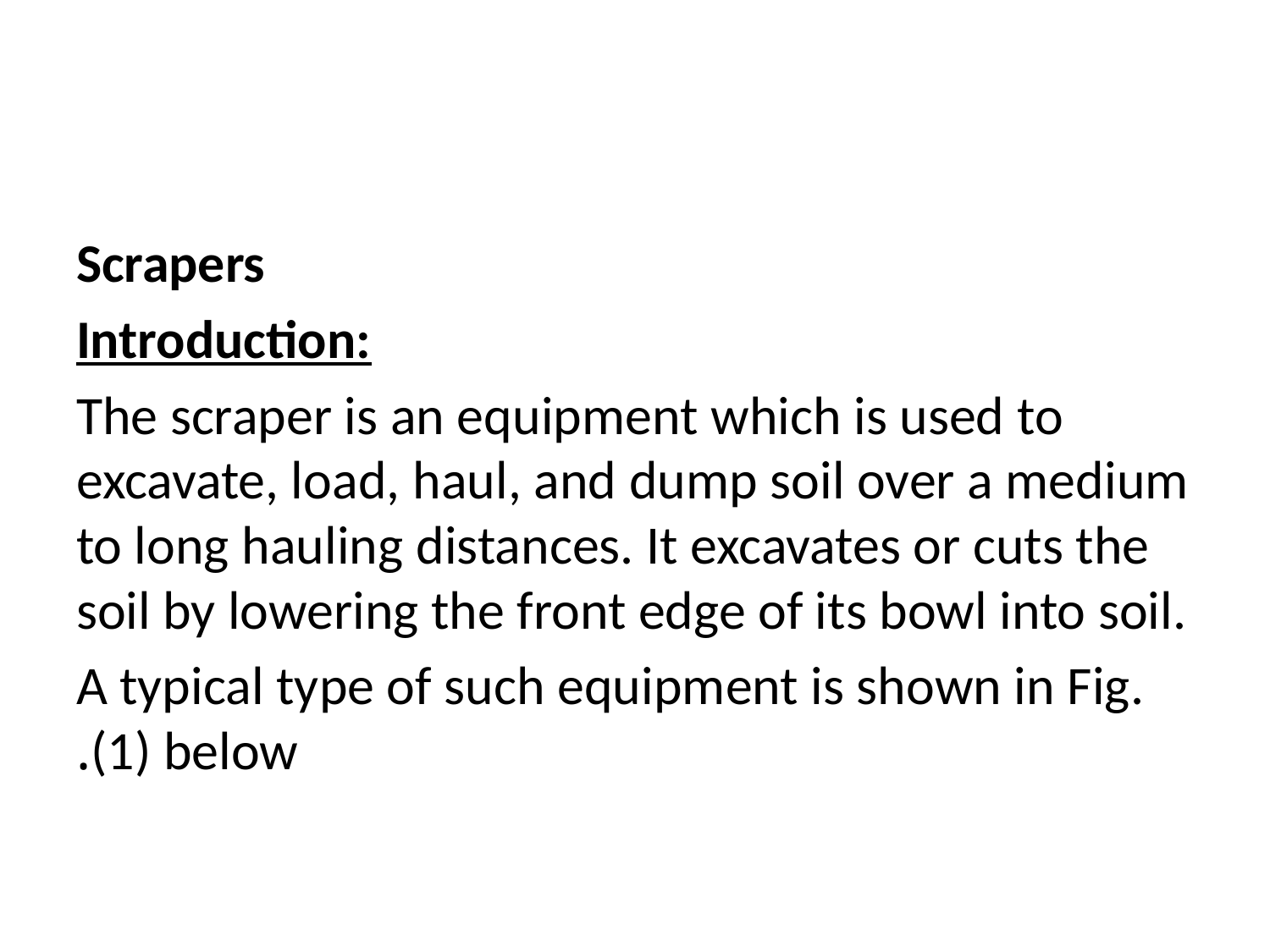

#
Scrapers
Introduction:
The scraper is an equipment which is used to excavate, load, haul, and dump soil over a medium to long hauling distances. It excavates or cuts the soil by lowering the front edge of its bowl into soil.
 A typical type of such equipment is shown in Fig.(1) below.